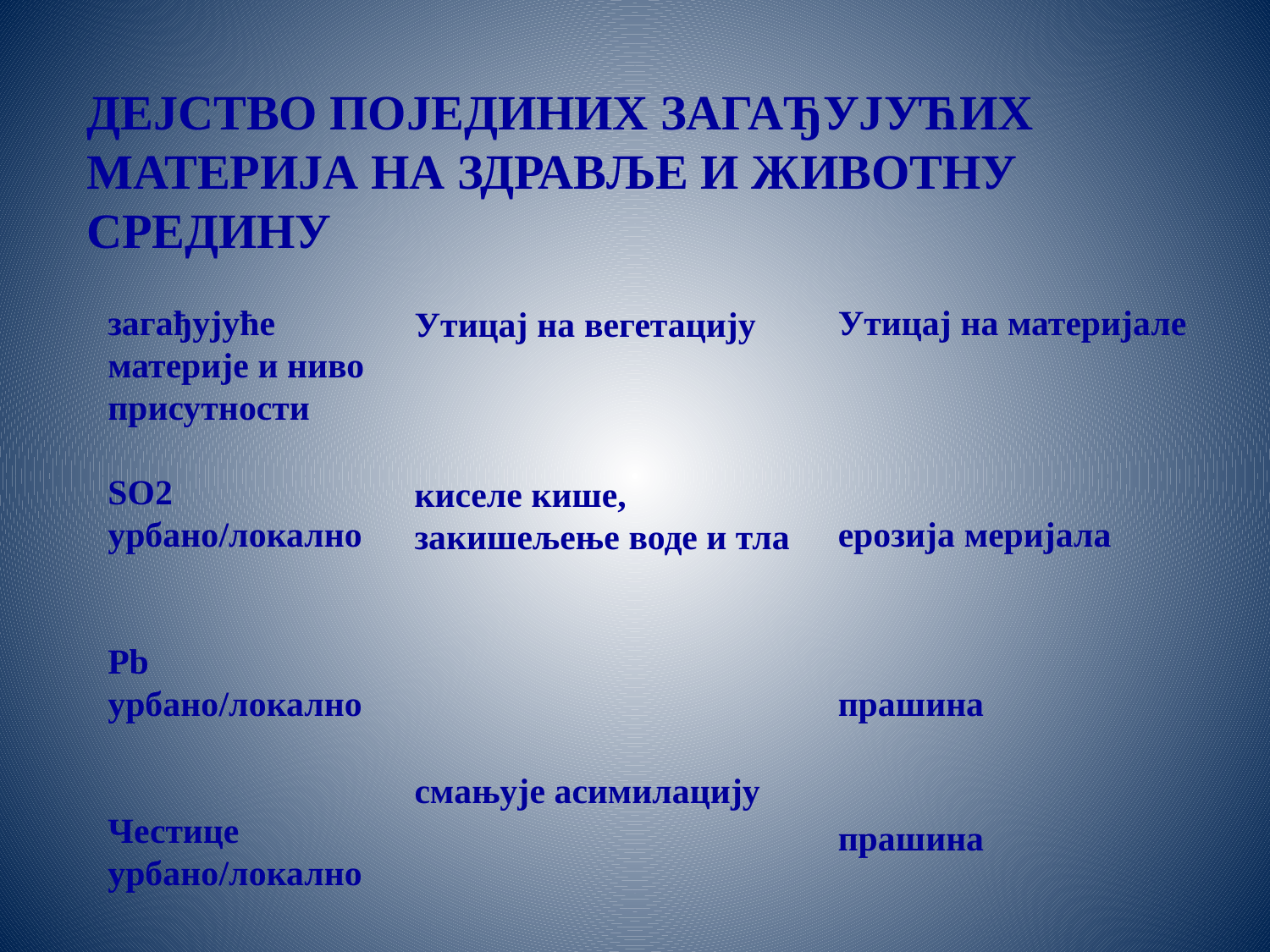

ДЕЈСТВО ПОЈЕДИНИХ ЗАГАЂУЈУЋИХ МАТЕРИЈА НА ЗДРАВЉЕ И ЖИВОТНУ СРЕДИНУ
загађујуће материје и ниво присутности

SО2 урбано/локално

Pb урбано/локално

Честице  урбано/локално
Утицај на материјале

ерозија меријала

прашина

прашина

Утицај на вегетацију

киселе кише, закишељење воде и тла

смањује асимилацију